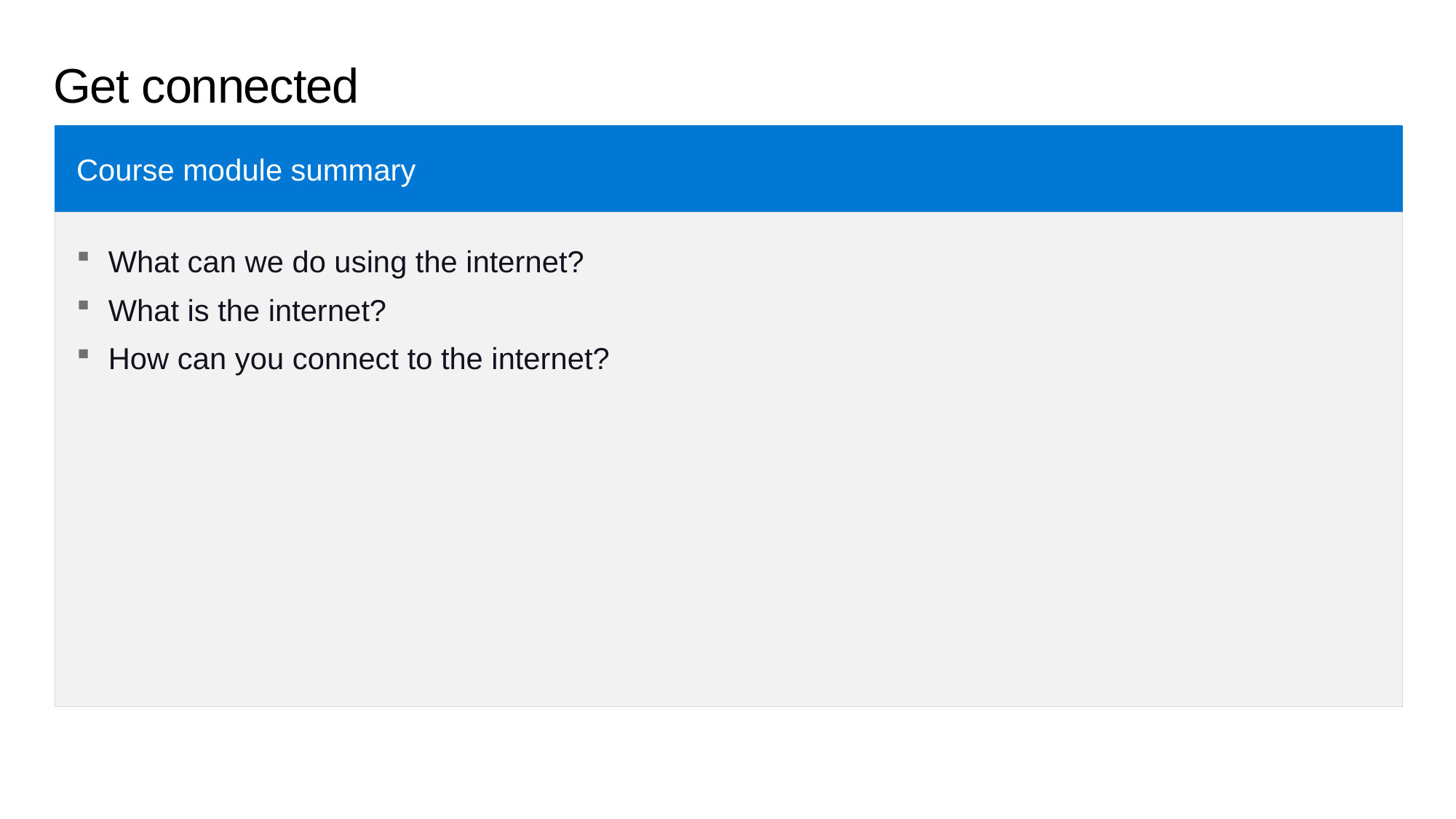

Get connected
Course module summary
What can we do using the internet?
What is the internet?
How can you connect to the internet?